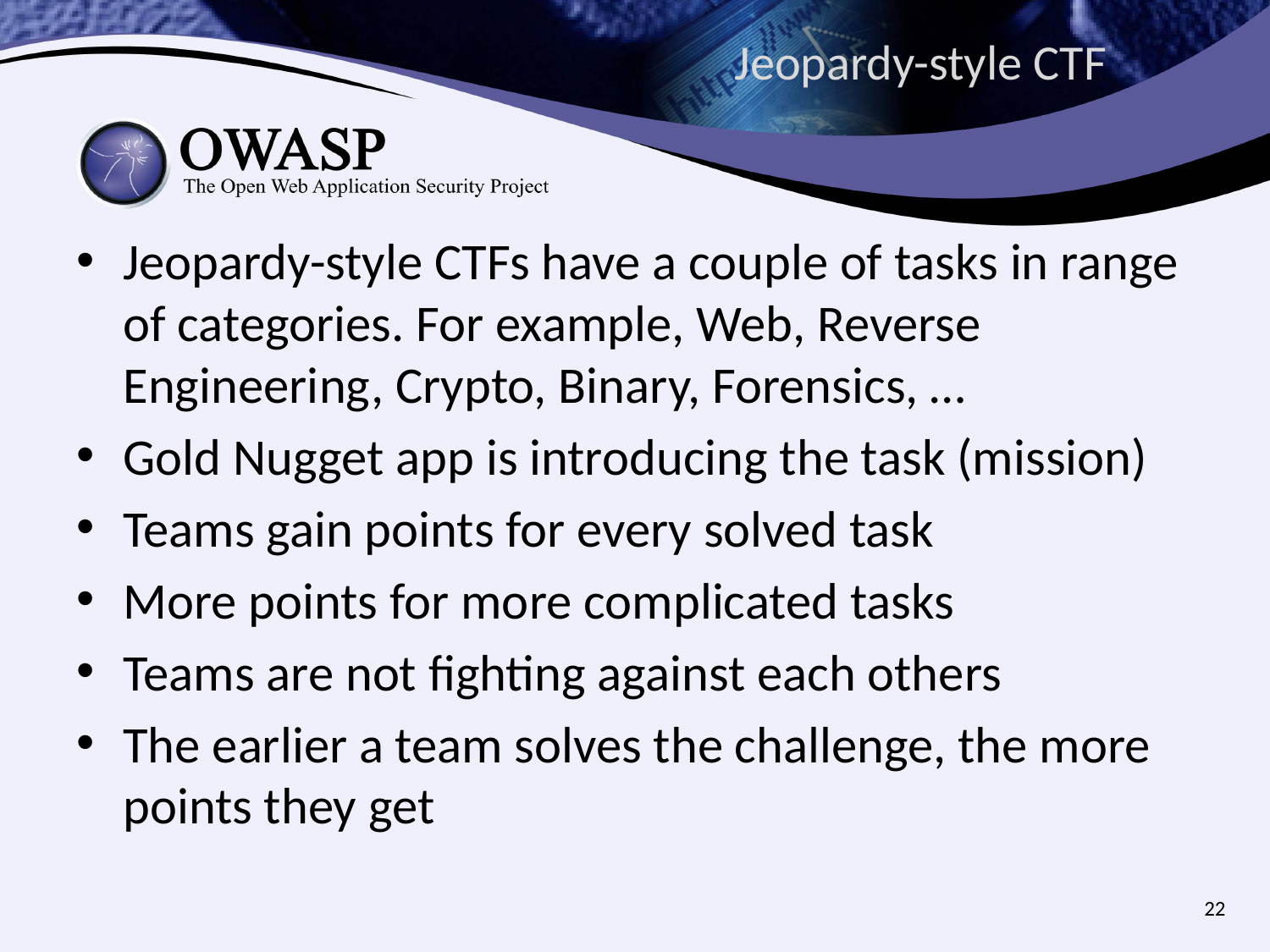

# Jeopardy-style CTF
Jeopardy-style CTFs have a couple of tasks in range of categories. For example, Web, Reverse Engineering, Crypto, Binary, Forensics, …
Gold Nugget app is introducing the task (mission)
Teams gain points for every solved task
More points for more complicated tasks
Teams are not fighting against each others
The earlier a team solves the challenge, the more points they get
22